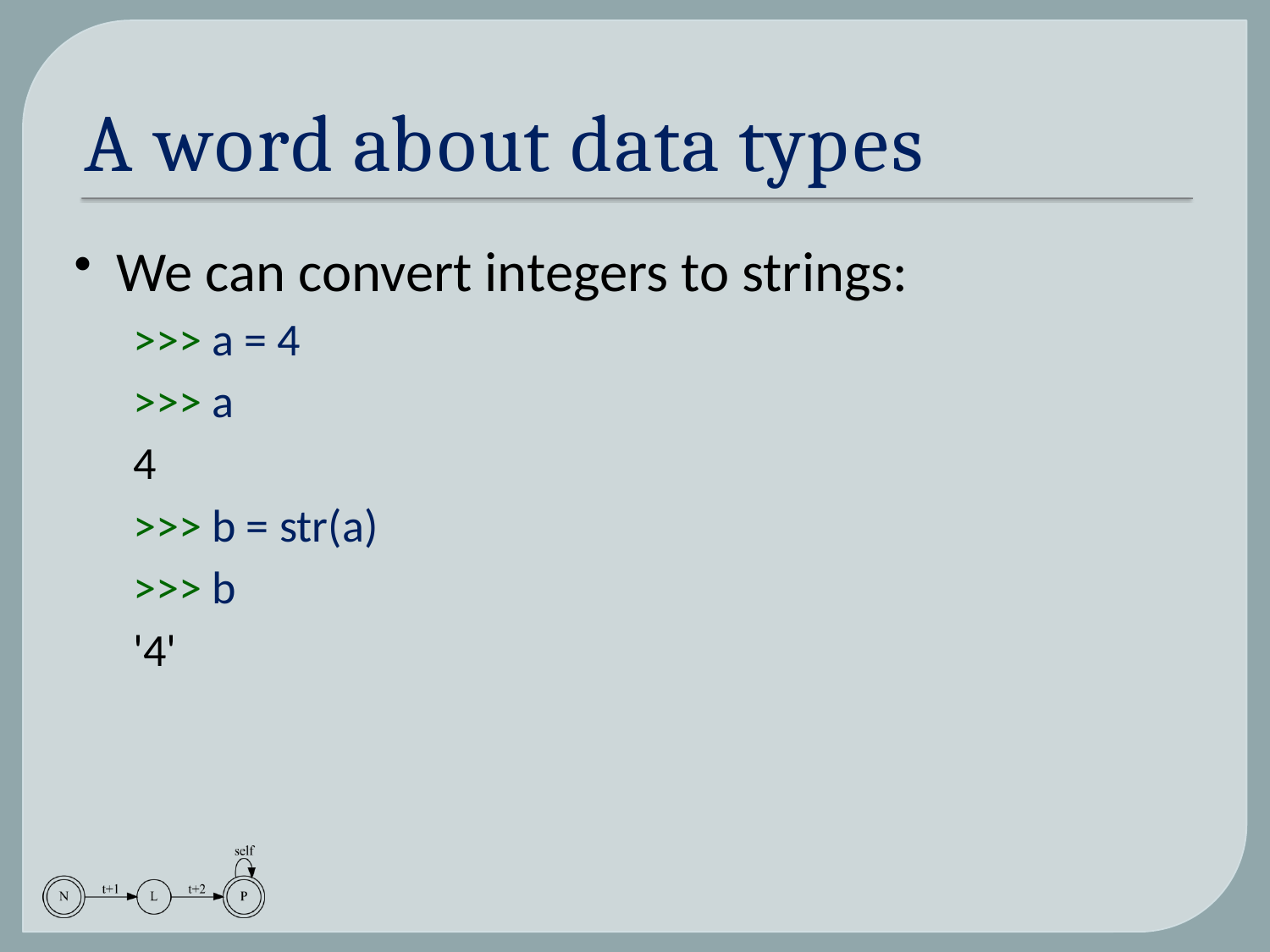

# A word about data types
We can convert integers to strings:
>>> a = 4
>>> a
4
>>> b = str(a)
>>> b
'4'